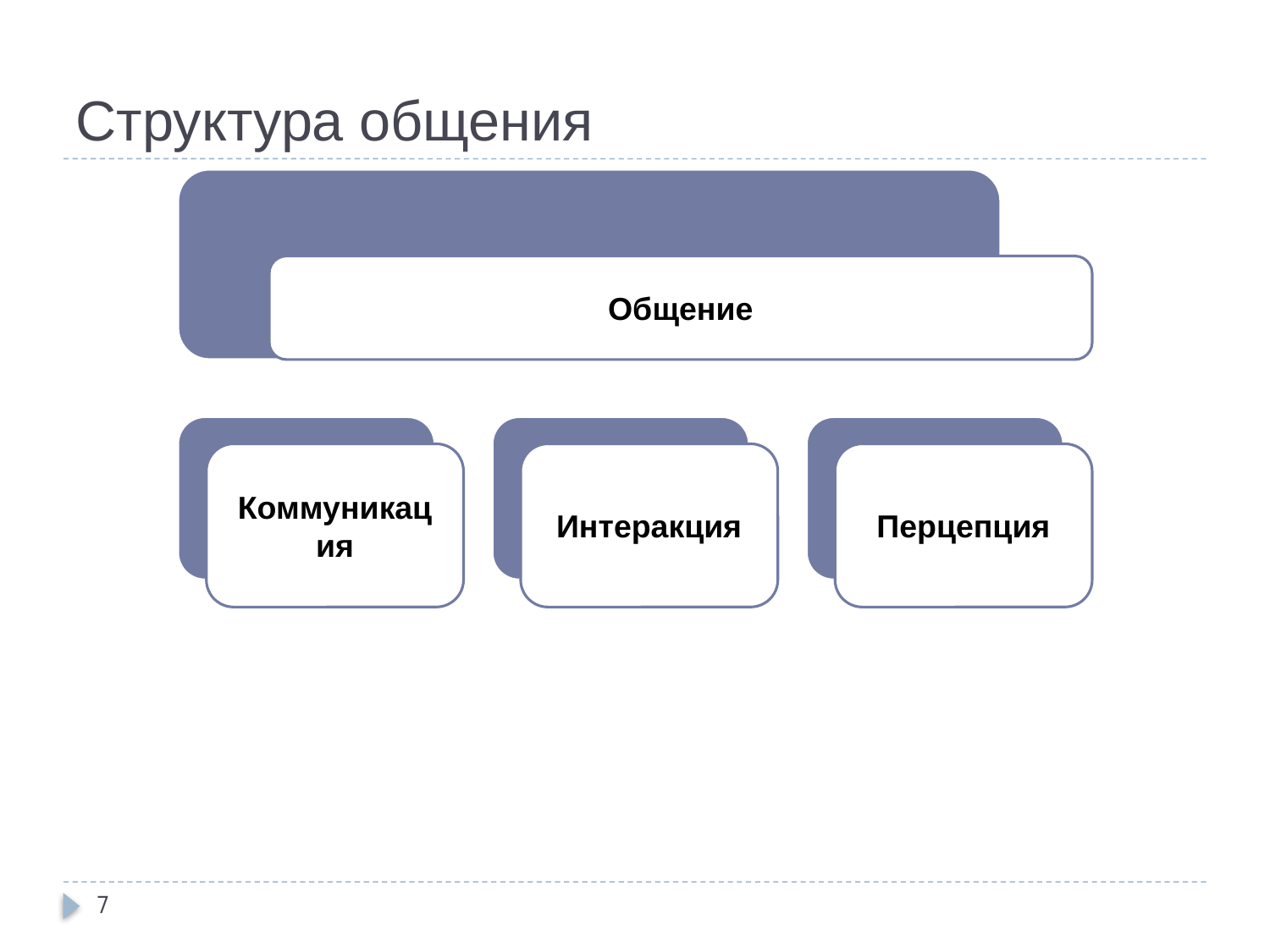

# Структура общения
Общение
Коммуникация
Интеракция
Перцепция
7